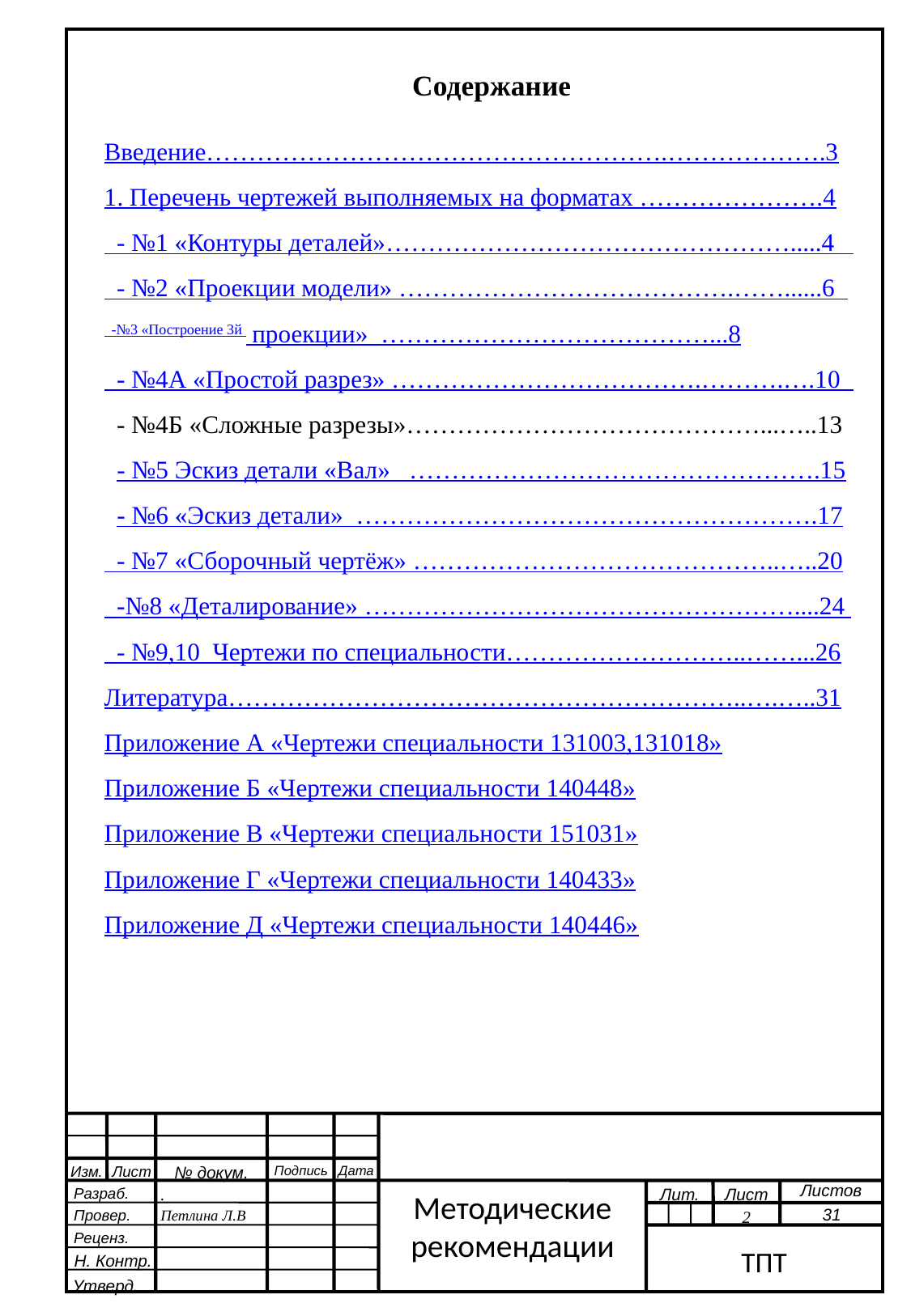

Содержание

Введение……………………………………………….……………….3
1. Перечень чертежей выполняемых на форматах ………………….4
  - №1 «Контуры деталей»………………………………………….....4
  - №2 «Проекции модели» ………………………………….……......6
  -№3 «Построение 3й  проекции»  …………………………………...8
  - №4А «Простой разрез» ……………………………….……….….10
  - №4Б «Сложные разрезы»……………………………………...…..13
  - №5 Эскиз детали «Вал»   ………………………………………….15
  - №6 «Эскиз детали»  ……………………………………………….17
  - №7 «Сборочный чертёж» ……………………………………..…..20
  -№8 «Деталирование» ……………………………………………....24
  - №9,10  Чертежи по специальности………………………..……...26
Литература……………………………………………………..….…..31
Приложение А «Чертежи специальности 131003,131018»
Приложение Б «Чертежи специальности 140448»
Приложение В «Чертежи специальности 151031»
Приложение Г «Чертежи специальности 140433»
Приложение Д «Чертежи специальности 140446»

Изм.
Лист
№ докум.
Подпись
Дата
Листов

Лит.
Лист
 Разраб.
.
Методические рекомендации

31

 Провер.
Петлина Л.В
2

 Реценз.

ТПТ

 Н. Контр.

 Утверд.